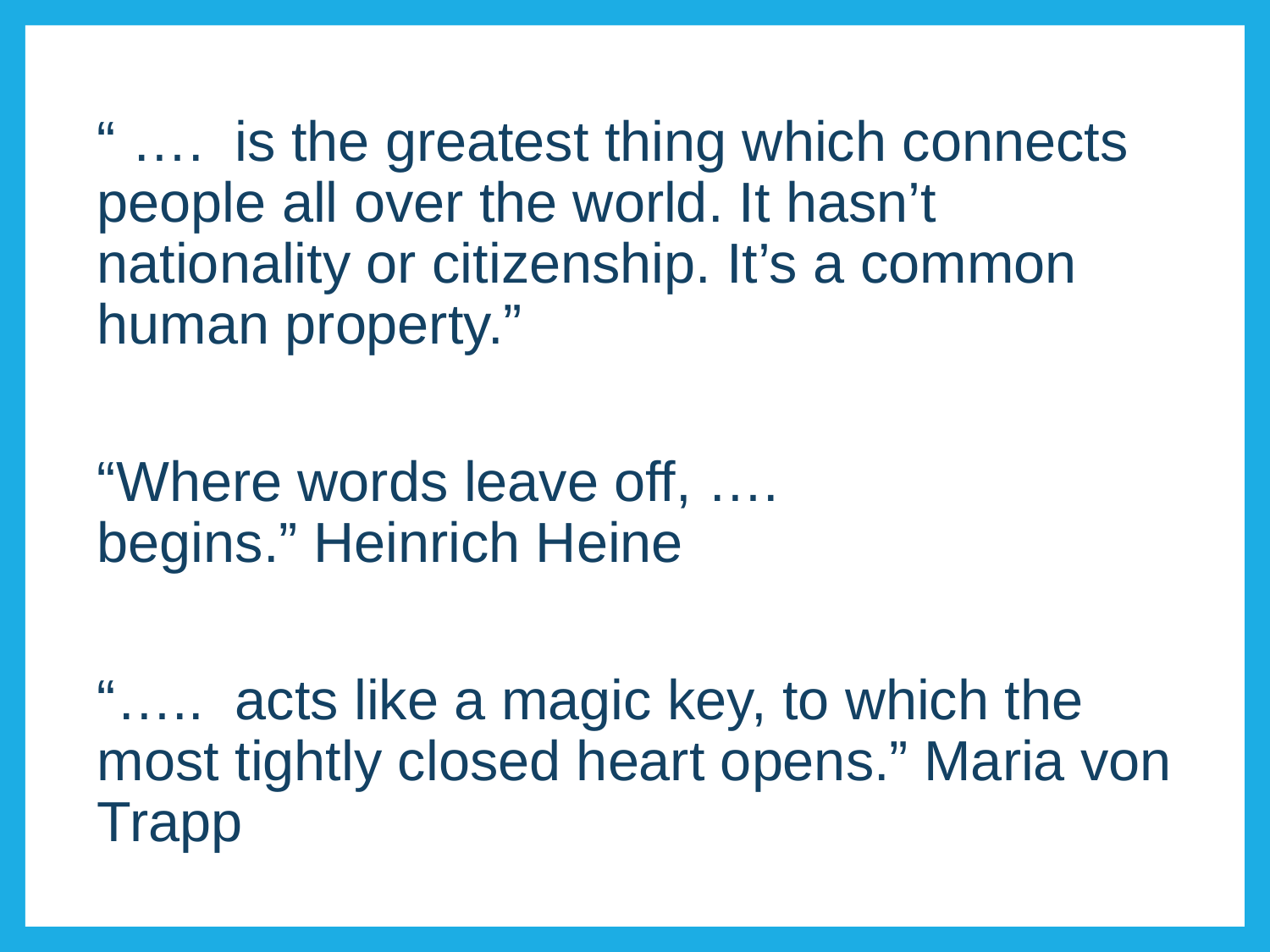

“ ….  is the greatest thing which connects people all over the world. It hasn’t nationality or citizenship. It’s a common human property.”

“Where words leave off, ….  begins.” Heinrich Heine

“…..  acts like a magic key, to which the most tightly closed heart opens.” Maria von Trapp